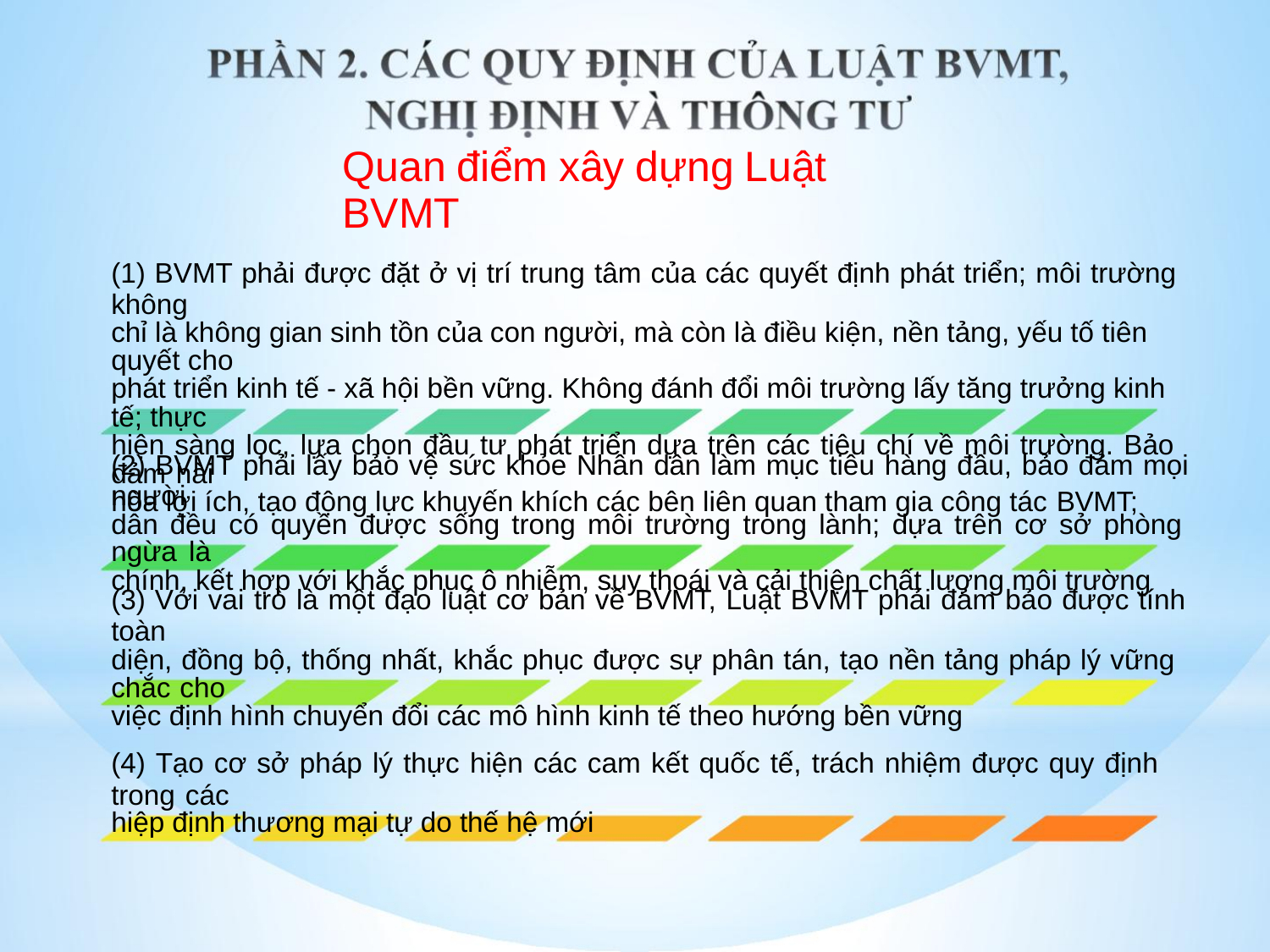

Quan điểm xây dựng Luật BVMT
(1) BVMT phải được đặt ở vị trí trung tâm của các quyết định phát triển; môi trường không
chỉ là không gian sinh tồn của con người, mà còn là điều kiện, nền tảng, yếu tố tiên quyết cho
phát triển kinh tế - xã hội bền vững. Không đánh đổi môi trường lấy tăng trưởng kinh tế; thực
hiện sàng lọc, lựa chọn đầu tư phát triển dựa trên các tiêu chí về môi trường. Bảo đảm hài
hòa lợi ích, tạo động lực khuyến khích các bên liên quan tham gia công tác BVMT;
(2) BVMT phải lấy bảo vệ sức khỏe Nhân dân làm mục tiêu hàng đầu, bảo đảm mọi người
dân đều có quyền được sống trong môi trường trong lành; dựa trên cơ sở phòng ngừa là
chính, kết hợp với khắc phục ô nhiễm, suy thoái và cải thiện chất lượng môi trường
(3) Với vai trò là một đạo luật cơ bản về BVMT, Luật BVMT phải đảm bảo được tính toàn
diện, đồng bộ, thống nhất, khắc phục được sự phân tán, tạo nền tảng pháp lý vững chắc cho
việc định hình chuyển đổi các mô hình kinh tế theo hướng bền vững
(4) Tạo cơ sở pháp lý thực hiện các cam kết quốc tế, trách nhiệm được quy định trong các
hiệp định thương mại tự do thế hệ mới